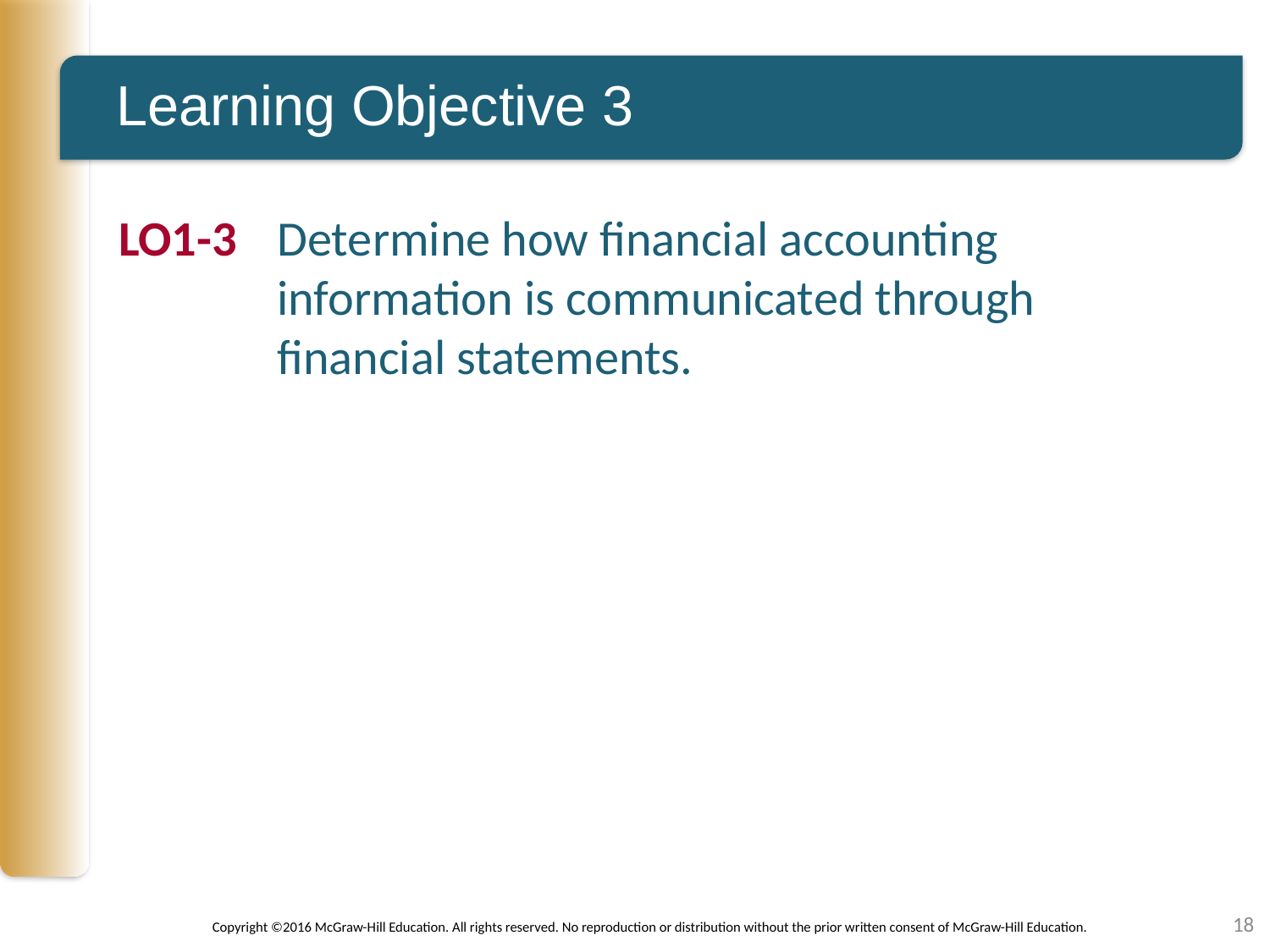

# Learning Objective 3
LO1-3	Determine how financial accounting information is communicated through financial statements.
18
Copyright ©2016 McGraw-Hill Education. All rights reserved. No reproduction or distribution without the prior written consent of McGraw-Hill Education.